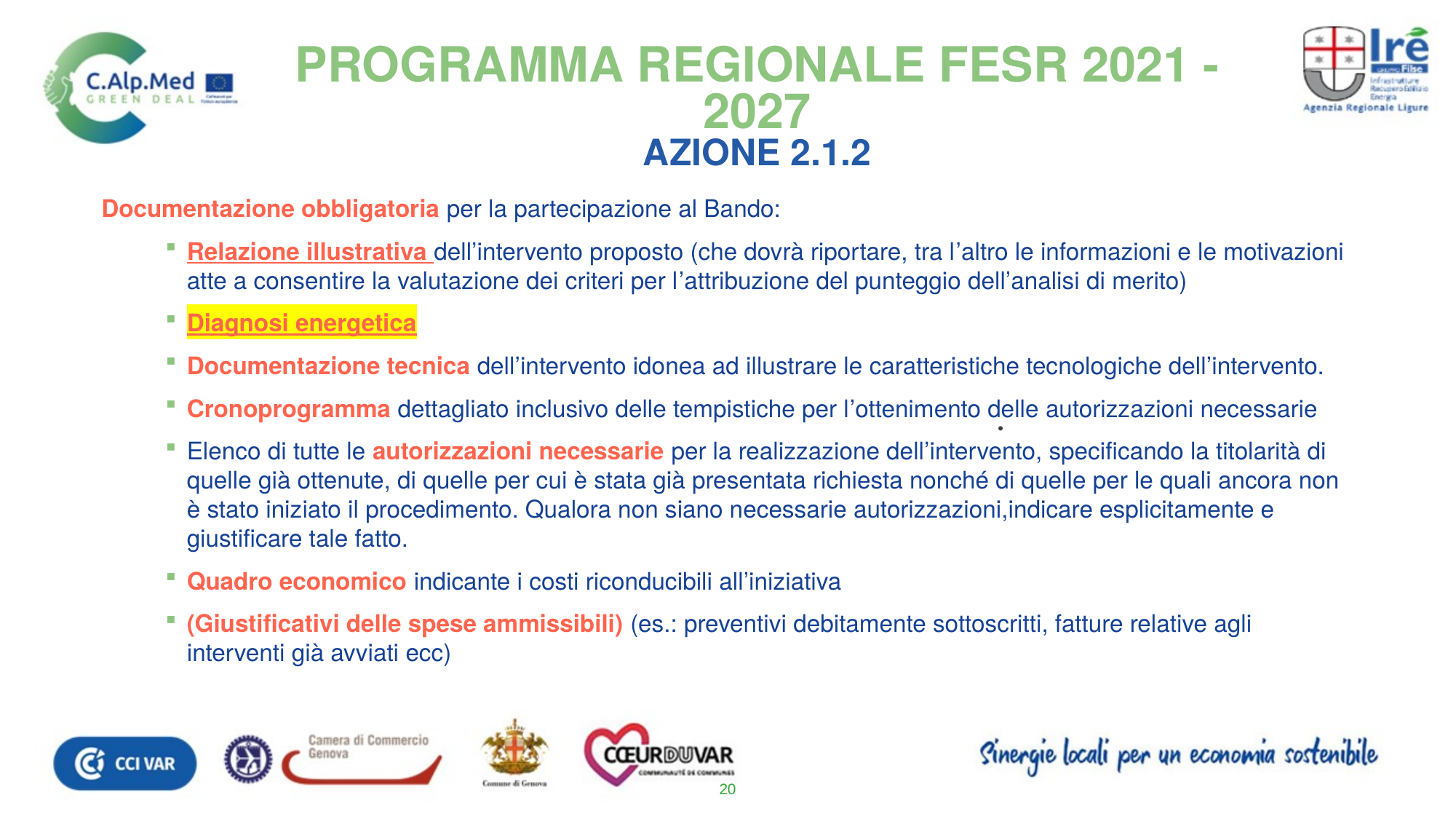

PROGRAMMA REGIONALE FESR 2021 - 2027
AZIONE 2.1.2
Documentazione obbligatoria per la partecipazione al Bando:
Relazione illustrativa dell’intervento proposto (che dovrà riportare, tra l’altro le informazioni e le motivazioni atte a consentire la valutazione dei criteri per l’attribuzione del punteggio dell’analisi di merito)
Diagnosi energetica
Documentazione tecnica dell’intervento idonea ad illustrare le caratteristiche tecnologiche dell’intervento.
Cronoprogramma dettagliato inclusivo delle tempistiche per l’ottenimento delle autorizzazioni necessarie
Elenco di tutte le autorizzazioni necessarie per la realizzazione dell’intervento, specificando la titolarità di quelle già ottenute, di quelle per cui è stata già presentata richiesta nonché di quelle per le quali ancora non è stato iniziato il procedimento. Qualora non siano necessarie autorizzazioni,indicare esplicitamente e giustificare tale fatto.
Quadro economico indicante i costi riconducibili all’iniziativa
(Giustificativi delle spese ammissibili) (es.: preventivi debitamente sottoscritti, fatture relative agli interventi già avviati ecc)
.

20